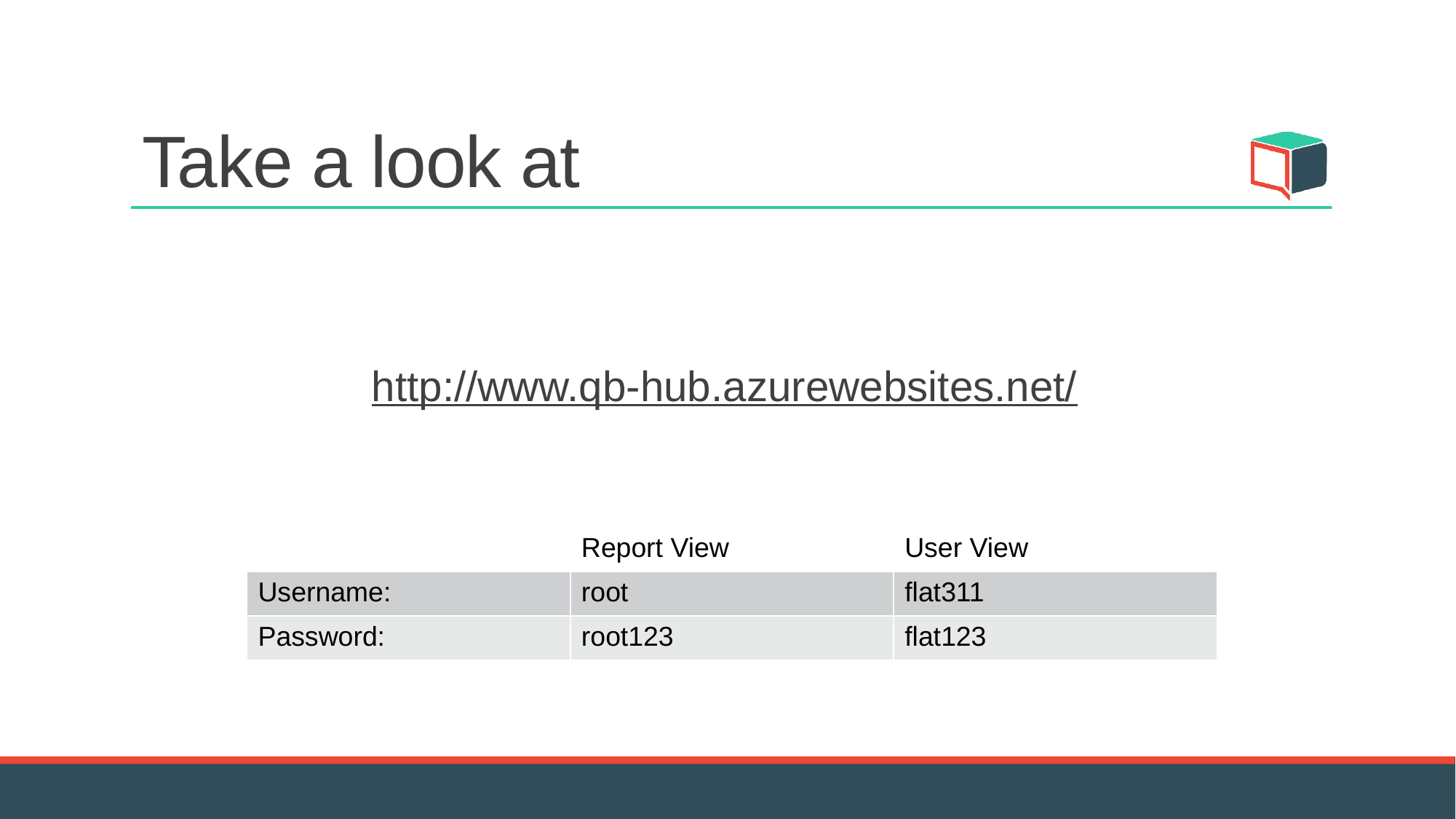

# Take a look at

http://www.qb-hub.azurewebsites.net/

|  | Report View | User View |
| --- | --- | --- |
| Username: | root | flat311 |
| Password: | root123 | flat123 |